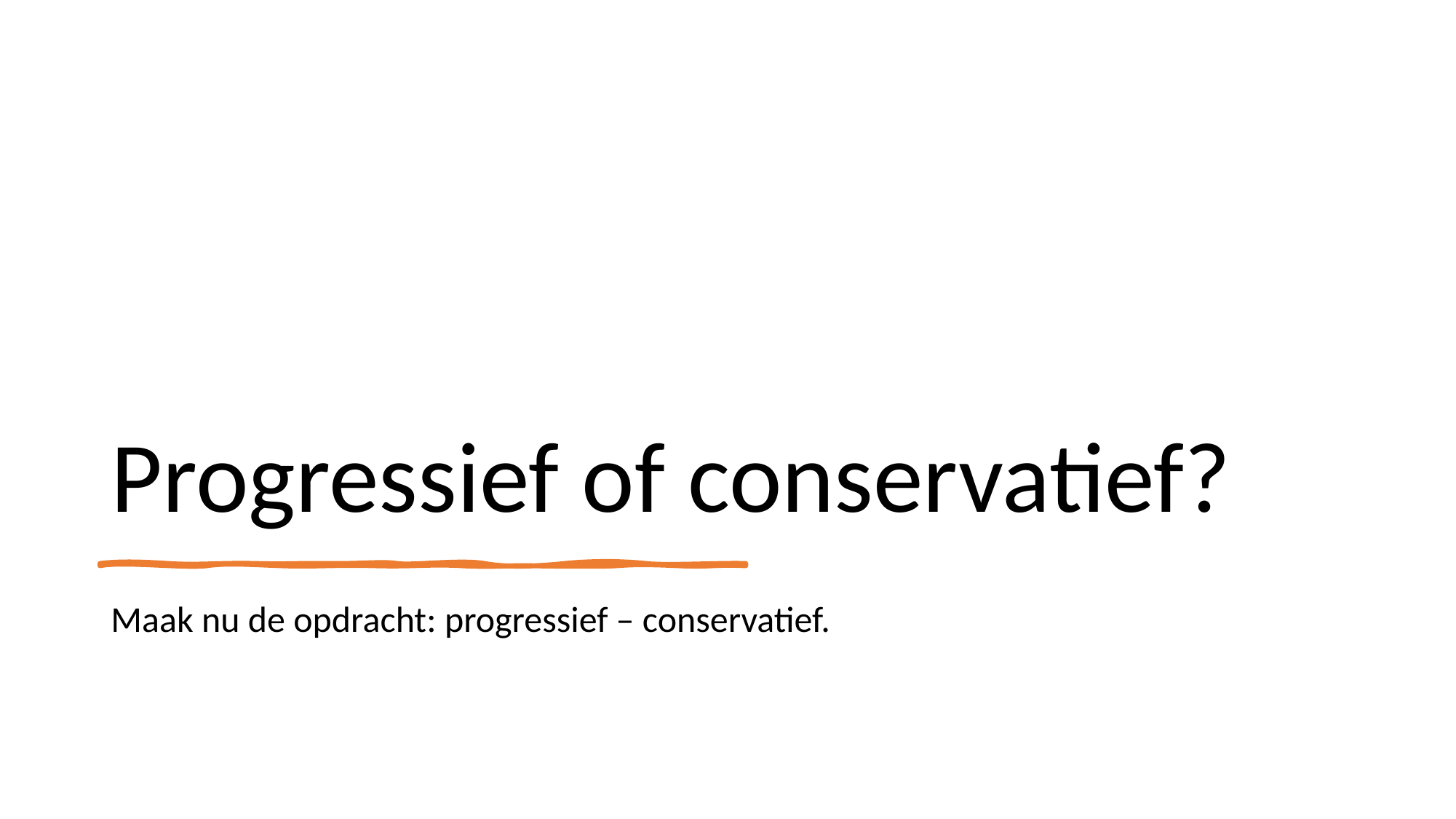

# Progressief of conservatief?

Maak nu de opdracht: progressief – conservatief.